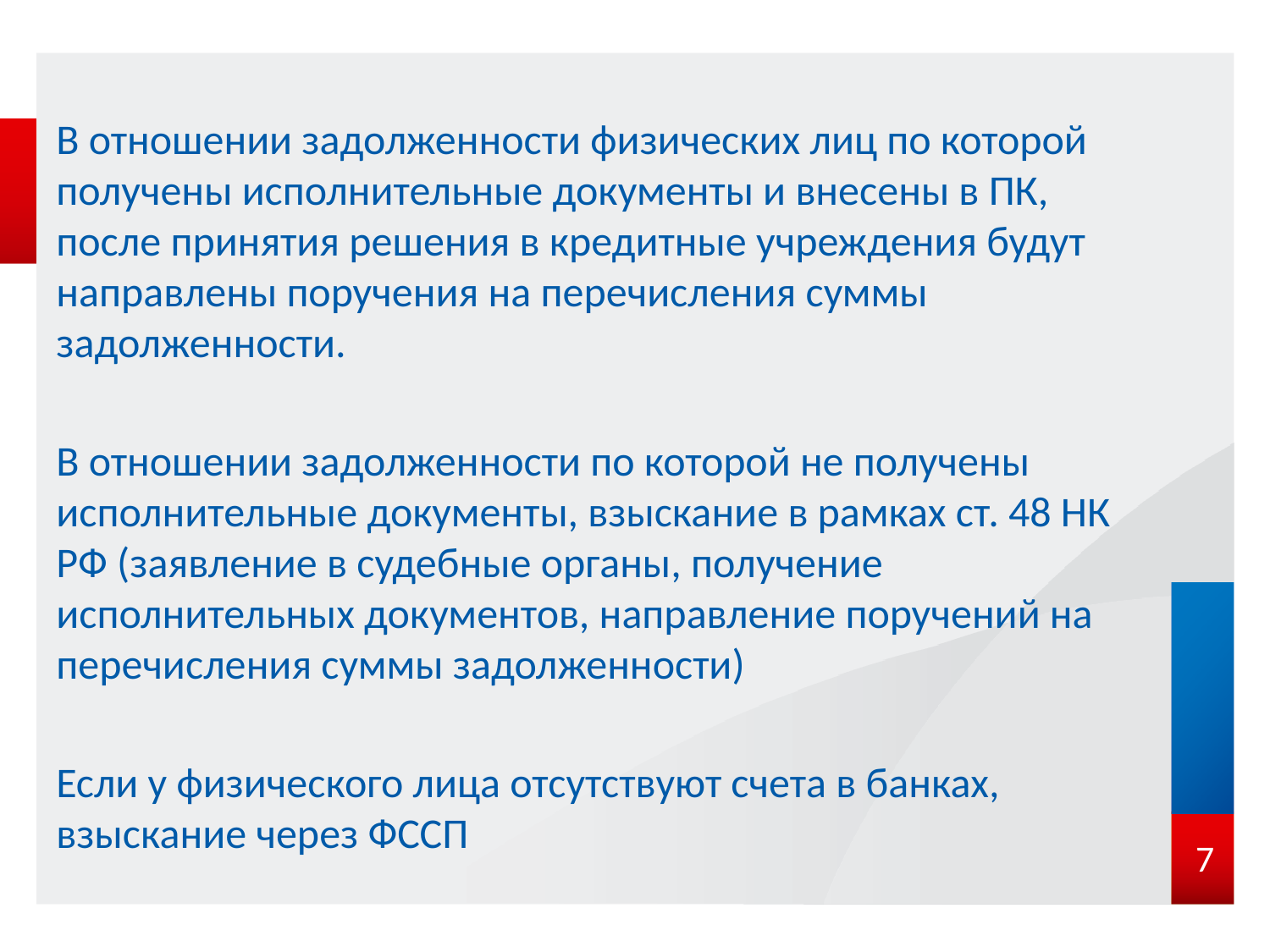

В отношении задолженности физических лиц по которой получены исполнительные документы и внесены в ПК, после принятия решения в кредитные учреждения будут направлены поручения на перечисления суммы задолженности.

В отношении задолженности по которой не получены исполнительные документы, взыскание в рамках ст. 48 НК РФ (заявление в судебные органы, получение исполнительных документов, направление поручений на перечисления суммы задолженности)

Если у физического лица отсутствуют счета в банках, взыскание через ФССП
7